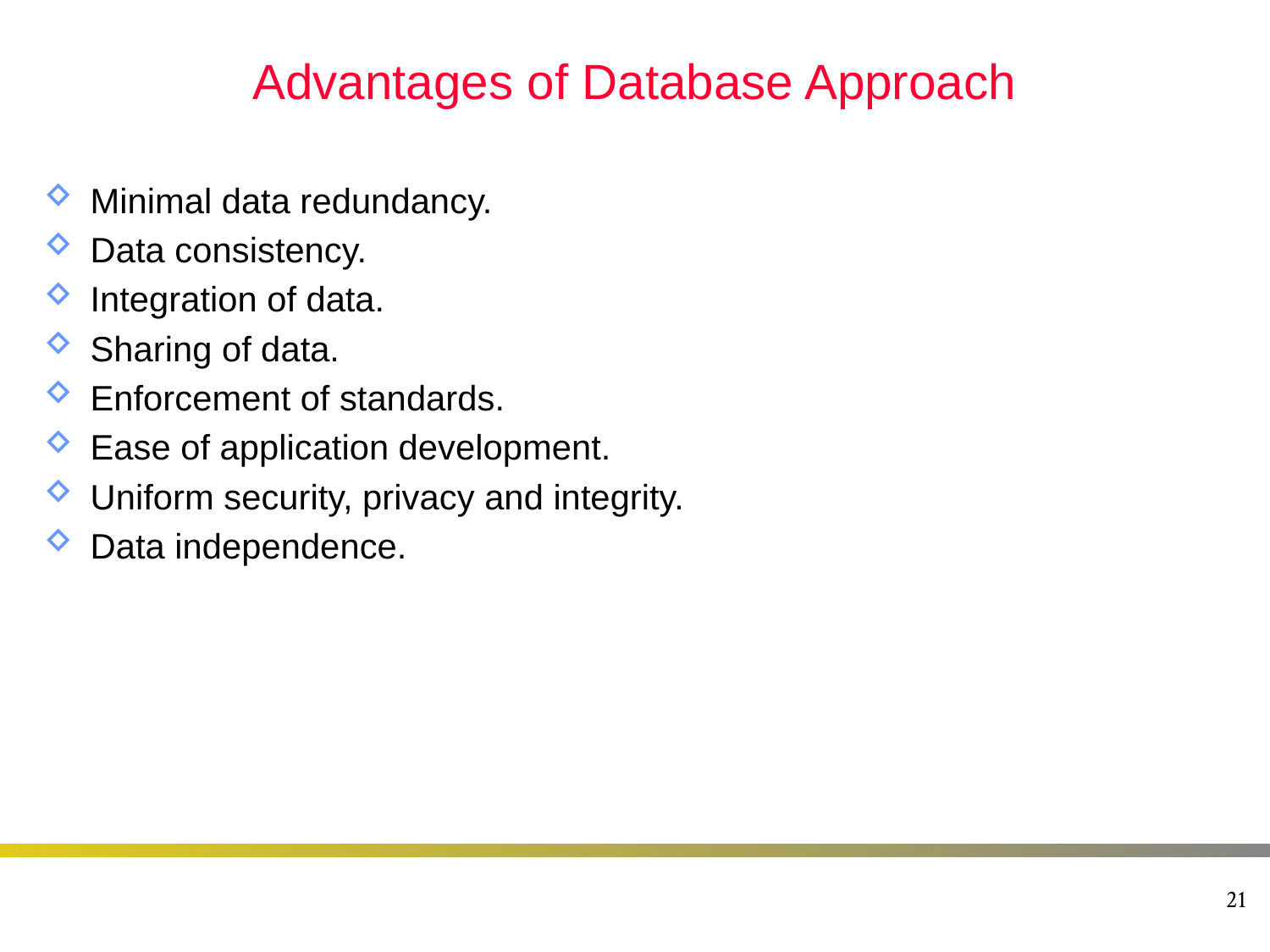

# Advantages of Database Approach
Minimal data redundancy.
Data consistency.
Integration of data.
Sharing of data.
Enforcement of standards.
Ease of application development.
Uniform security, privacy and integrity.
Data independence.
21